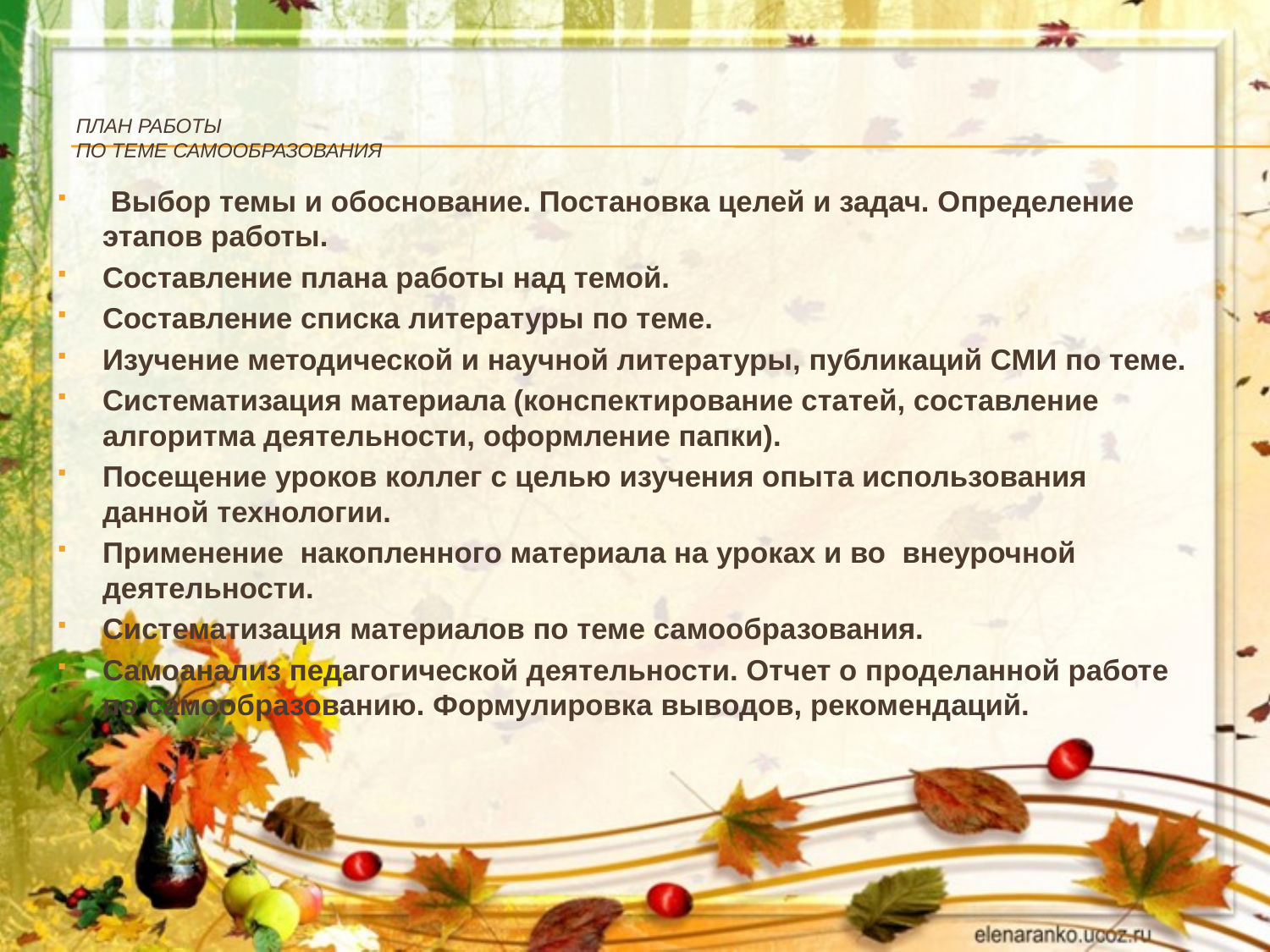

# План работы по теме самообразования
 Выбор темы и обоснование. Постановка целей и задач. Определение этапов работы.
Составление плана работы над темой.
Составление списка литературы по теме.
Изучение методической и научной литературы, публикаций СМИ по теме.
Систематизация материала (конспектирование статей, составление алгоритма деятельности, оформление папки).
Посещение уроков коллег с целью изучения опыта использования данной технологии.
Применение  накопленного материала на уроках и во  внеурочной деятельности.
Систематизация материалов по теме самообразования.
Самоанализ педагогической деятельности. Отчет о проделанной работе по самообразованию. Формулировка выводов, рекомендаций.